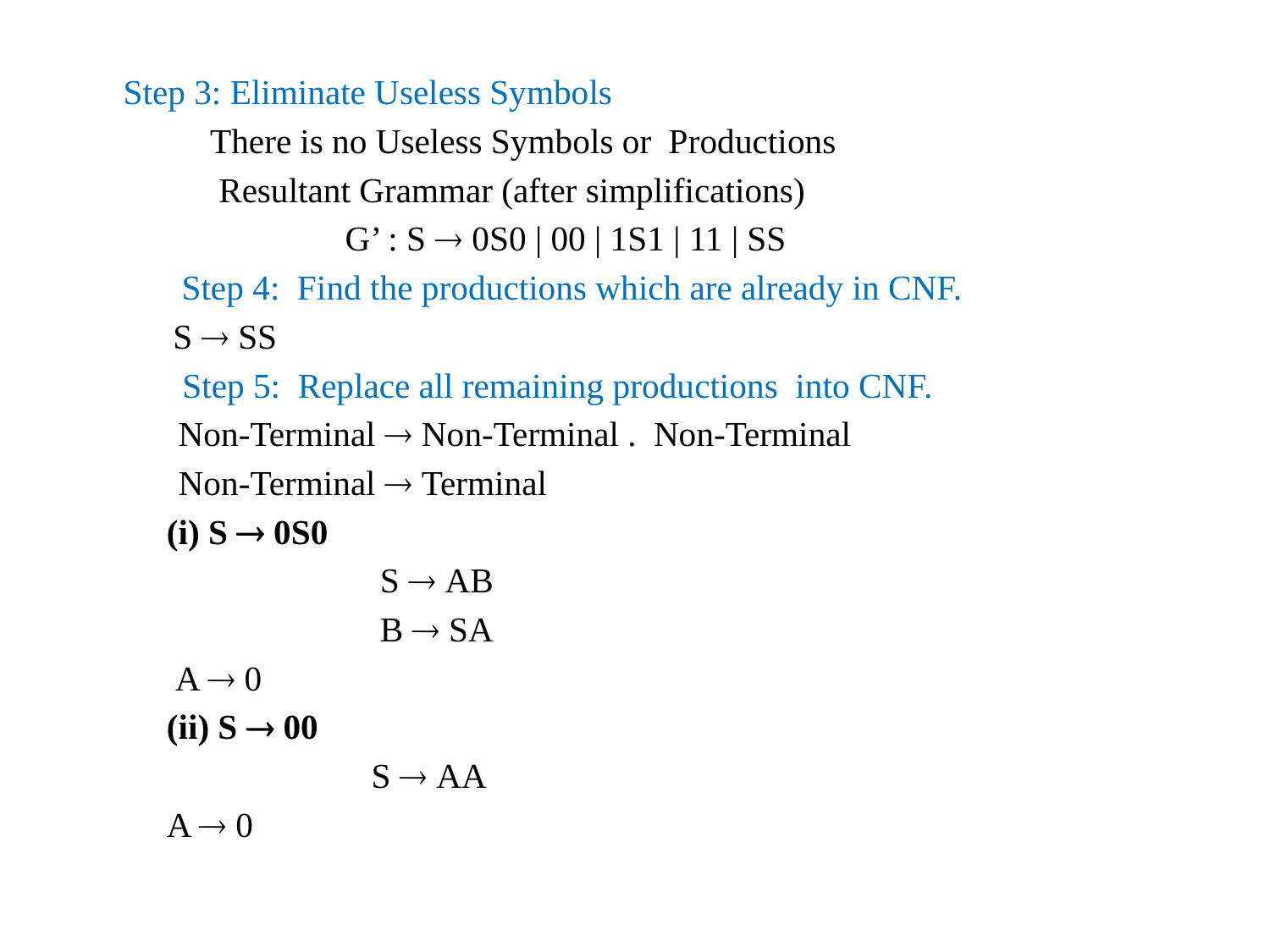

Step 3: Eliminate Useless Symbols
			          There is no Useless Symbols or  Productions
			           Resultant Grammar (after simplifications)
                               G’ : S → 0S0 | 00 | 1S1 | 11 | SS
	    Step 4:  Find the productions which are already in CNF.
			   S → SS
     Step 5:  Replace all remaining productions  into CNF.
				Non-Terminal → Non-Terminal .  Non-Terminal
				Non-Terminal → Terminal
			     (i) S → 0S0
                                   S → AB
                                   B → SA
				      A → 0
			     (ii) S → 00
                                  S → AA
				     A → 0